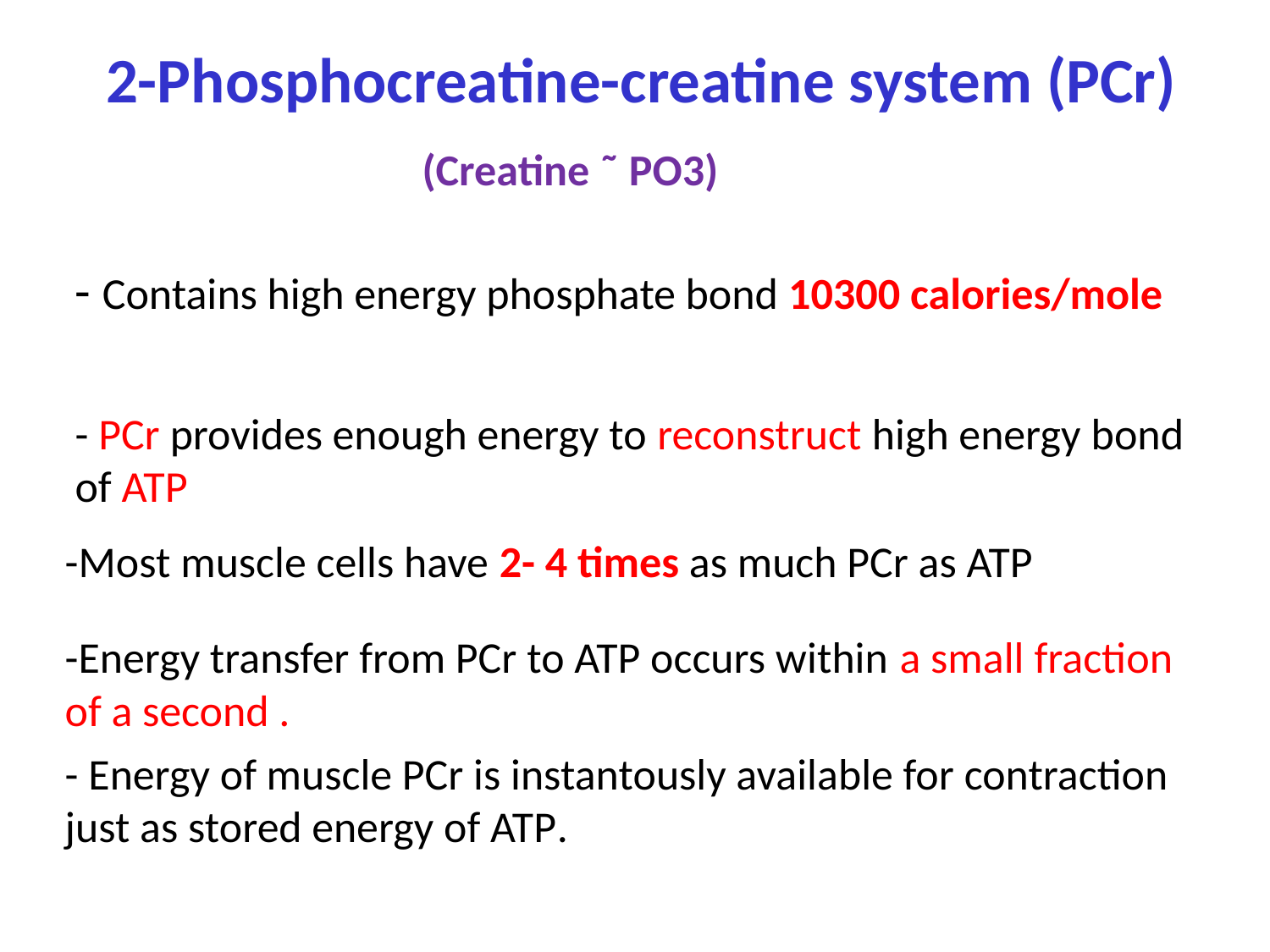

2-Phosphocreatine-creatine system (PCr)

(Creatine ˜ PO3)

- Contains high energy phosphate bond 10300 calories/mole

- PCr provides enough energy to reconstruct high energy bond of ATP

-Most muscle cells have 2- 4 times as much PCr as ATP

-Energy transfer from PCr to ATP occurs within a small fraction of a second .

- Energy of muscle PCr is instantously available for contraction  just as stored energy of ATP.